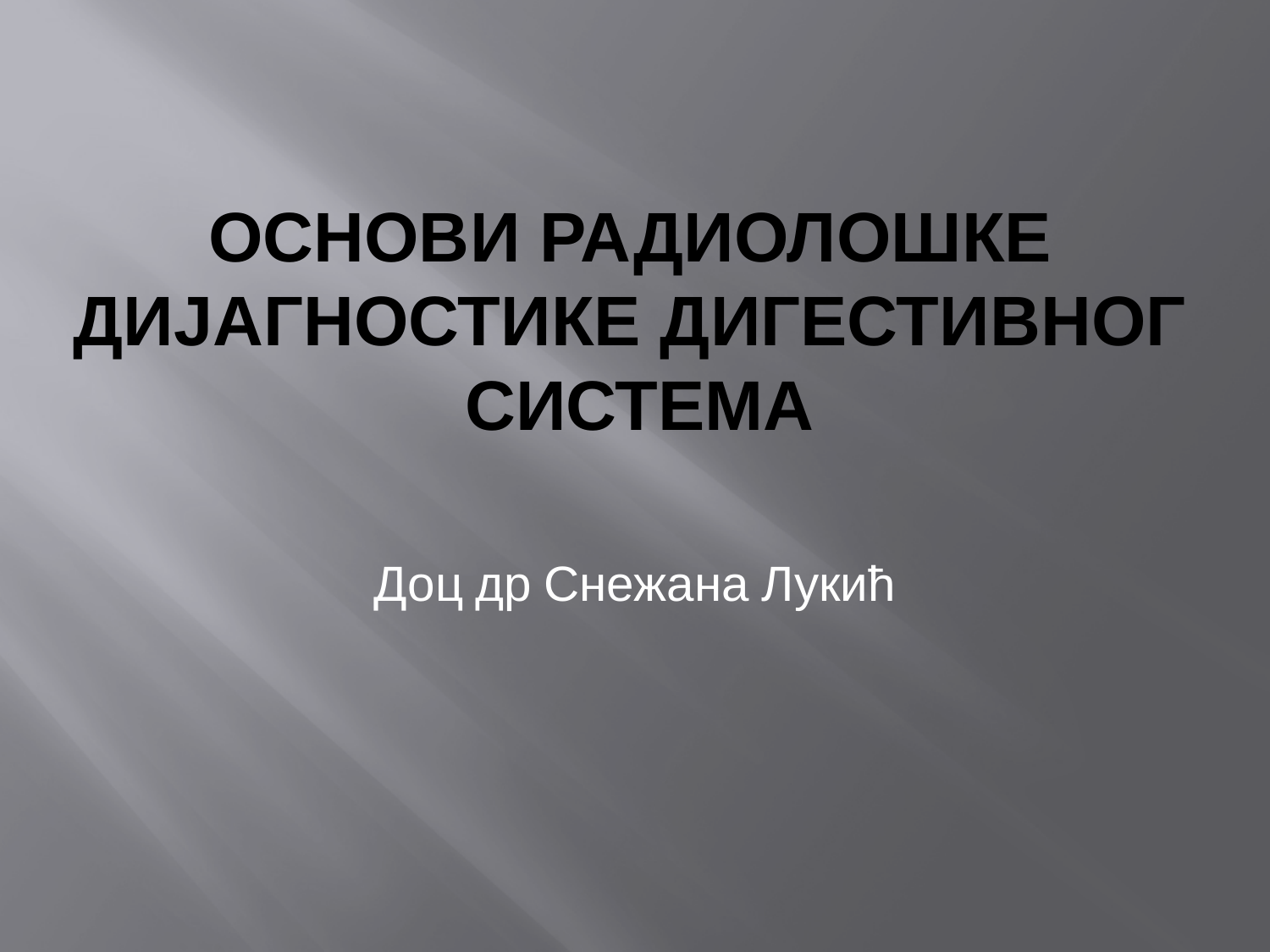

# Основи радиолошке дијагностике дигестивног  система
Доц др Снежана Лукић